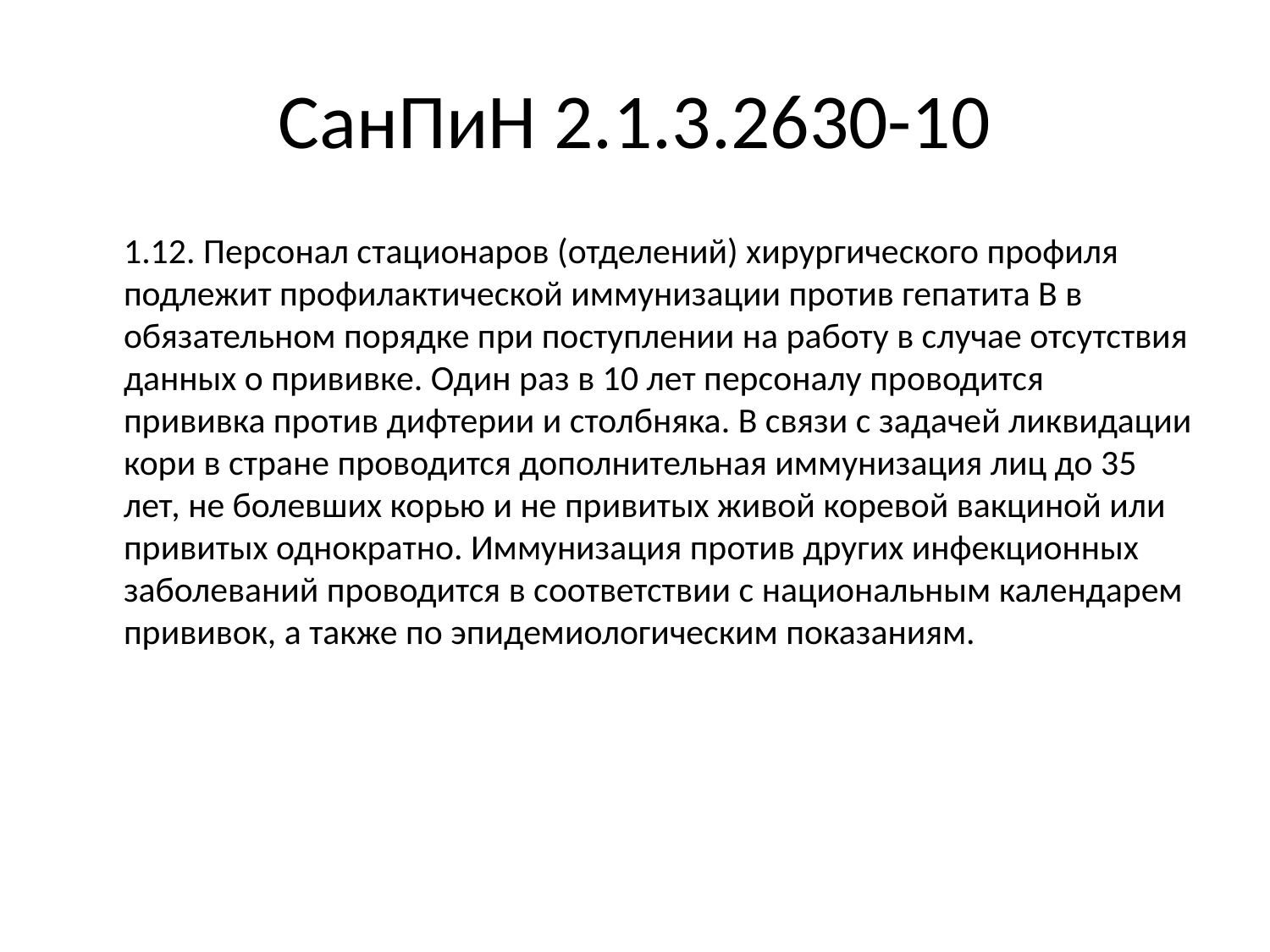

СанПиН 2.1.3.2630-10
	1.12. Персонал стационаров (отделений) хирургического профиля подлежит профилактической иммунизации против гепатита B в обязательном порядке при поступлении на работу в случае отсутствия данных о прививке. Один раз в 10 лет персоналу проводится прививка против дифтерии и столбняка. В связи с задачей ликвидации кори в стране проводится дополнительная иммунизация лиц до 35 лет, не болевших корью и не привитых живой коревой вакциной или привитых однократно. Иммунизация против других инфекционных заболеваний проводится в соответствии с национальным календарем прививок, а также по эпидемиологическим показаниям.